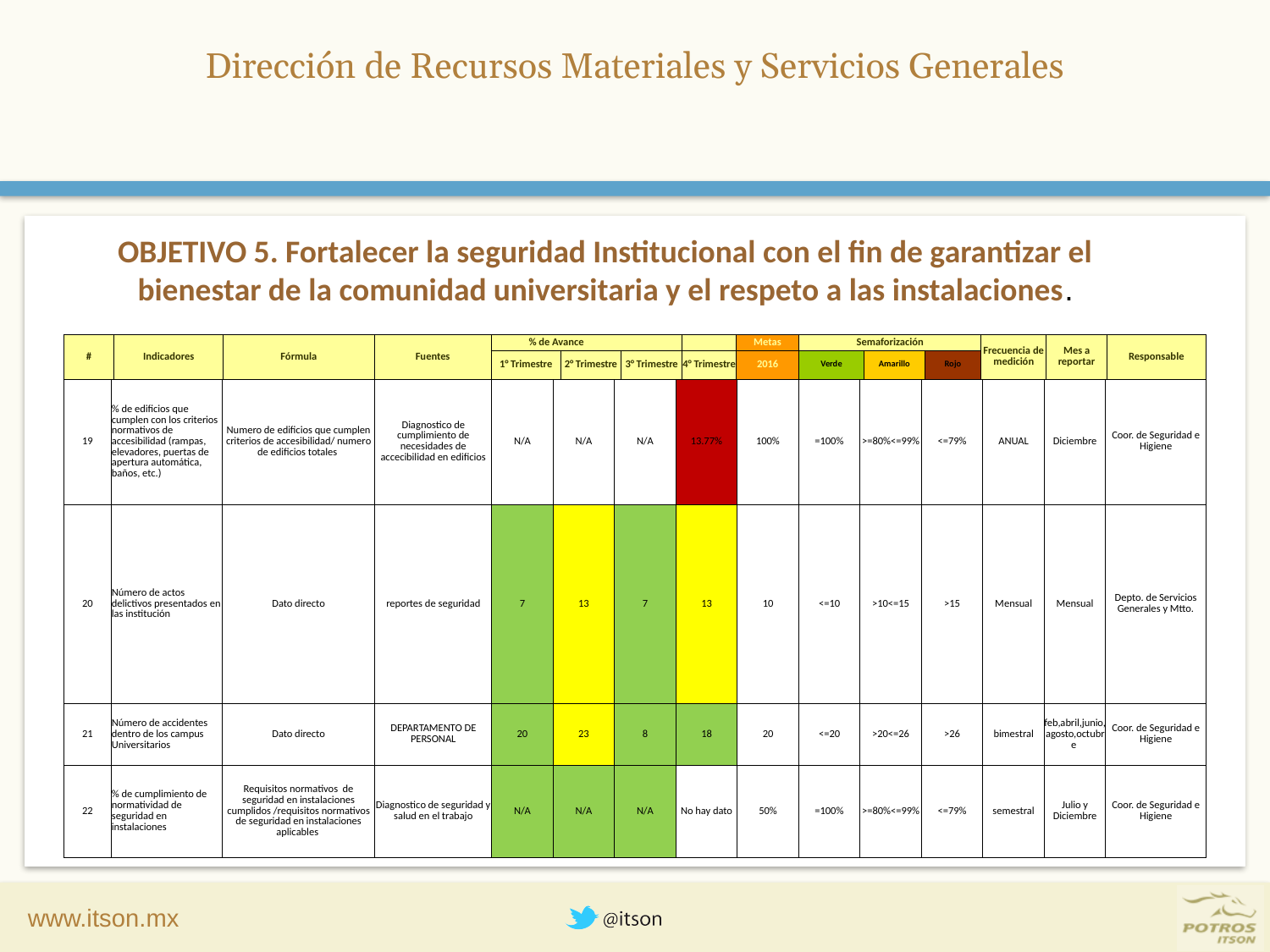

# Dirección de Recursos Materiales y Servicios Generales
OBJETIVO 5. Fortalecer la seguridad Institucional con el fin de garantizar el bienestar de la comunidad universitaria y el respeto a las instalaciones.
| # | Indicadores | Fórmula | Fuentes | % de Avance |  |  |  | Metas | Semaforización |  |  | Frecuencia de medición | Mes a reportar | Responsable |
| --- | --- | --- | --- | --- | --- | --- | --- | --- | --- | --- | --- | --- | --- | --- |
|  |  |  |  | 1° Trimestre | 2° Trimestre | 3° Trimestre | 4° Trimestre | 2016 | Verde | Amarillo | Rojo |  |  |  |
| 19 | % de edificios que cumplen con los criterios normativos de accesibilidad (rampas, elevadores, puertas de apertura automática, baños, etc.) | Numero de edificios que cumplen criterios de accesibilidad/ numero de edificios totales | Diagnostico de cumplimiento de necesidades de accecibilidad en edificios | N/A | N/A | N/A | 13.77% | 100% | =100% | >=80%<=99% | <=79% | ANUAL | Diciembre | Coor. de Seguridad e Higiene |
| --- | --- | --- | --- | --- | --- | --- | --- | --- | --- | --- | --- | --- | --- | --- |
| 20 | Número de actos delictivos presentados en las institución | Dato directo | reportes de seguridad | 7 | 13 | 7 | 13 | 10 | <=10 | >10<=15 | >15 | Mensual | Mensual | Depto. de Servicios Generales y Mtto. |
| 21 | Número de accidentes dentro de los campus Universitarios | Dato directo | DEPARTAMENTO DE PERSONAL | 20 | 23 | 8 | 18 | 20 | <=20 | >20<=26 | >26 | bimestral | feb,abril,junio,agosto,octubre | Coor. de Seguridad e Higiene |
| 22 | % de cumplimiento de normatividad de seguridad en instalaciones | Requisitos normativos de seguridad en instalaciones cumplidos /requisitos normativos de seguridad en instalaciones aplicables | Diagnostico de seguridad y salud en el trabajo | N/A | N/A | N/A | No hay dato | 50% | =100% | >=80%<=99% | <=79% | semestral | Julio y Diciembre | Coor. de Seguridad e Higiene |